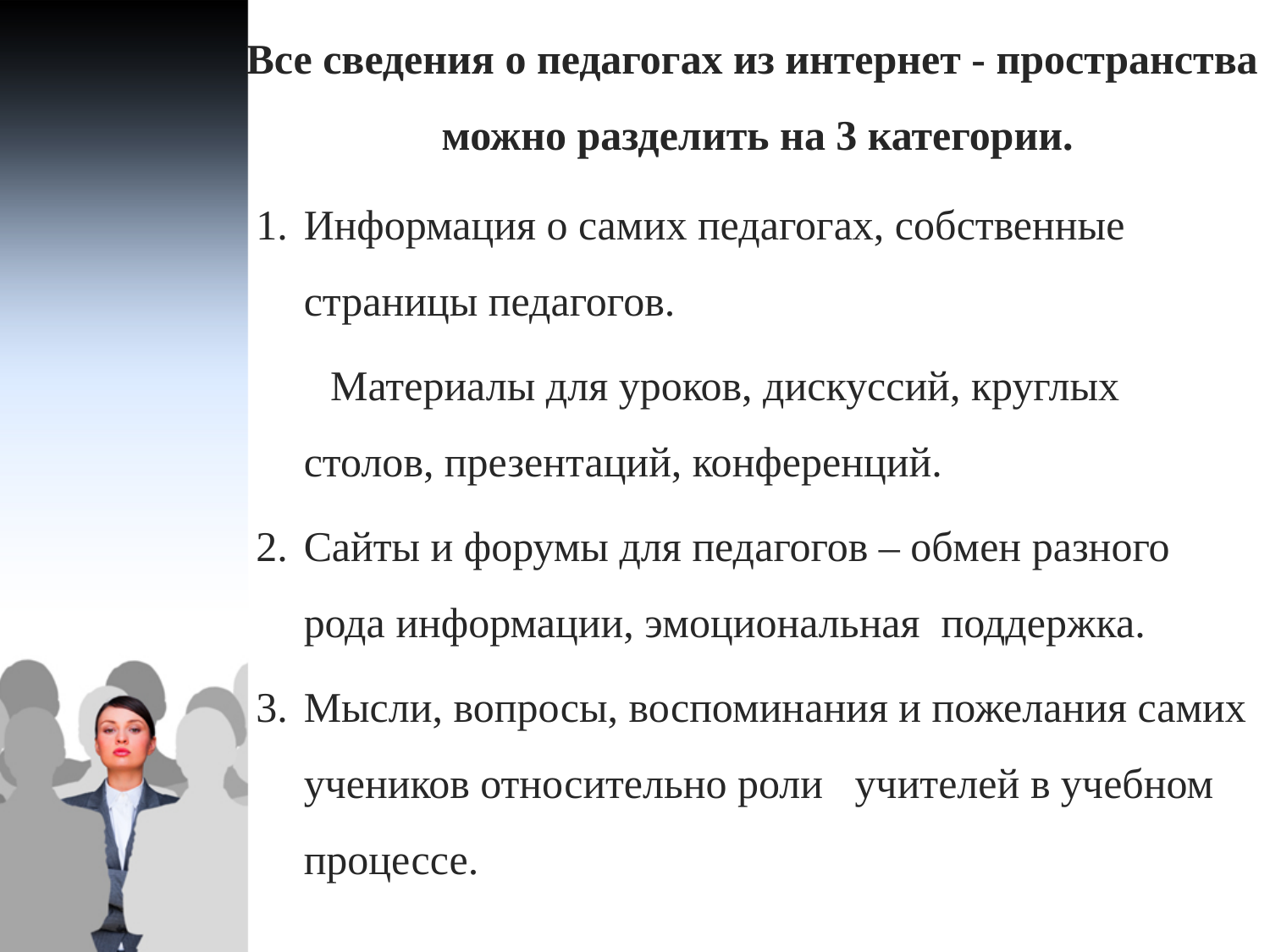

Все сведения о педагогах из интернет - пространства
можно разделить на 3 категории.
Информация о самих педагогах, собственные страницы педагогов.
       Материалы для уроков, дискуссий, круглых столов, презентаций, конференций.
Сайты и форумы для педагогов – обмен разного рода информации, эмоциональная  поддержка.
Мысли, вопросы, воспоминания и пожелания самих учеников относительно роли   учителей в учебном процессе.